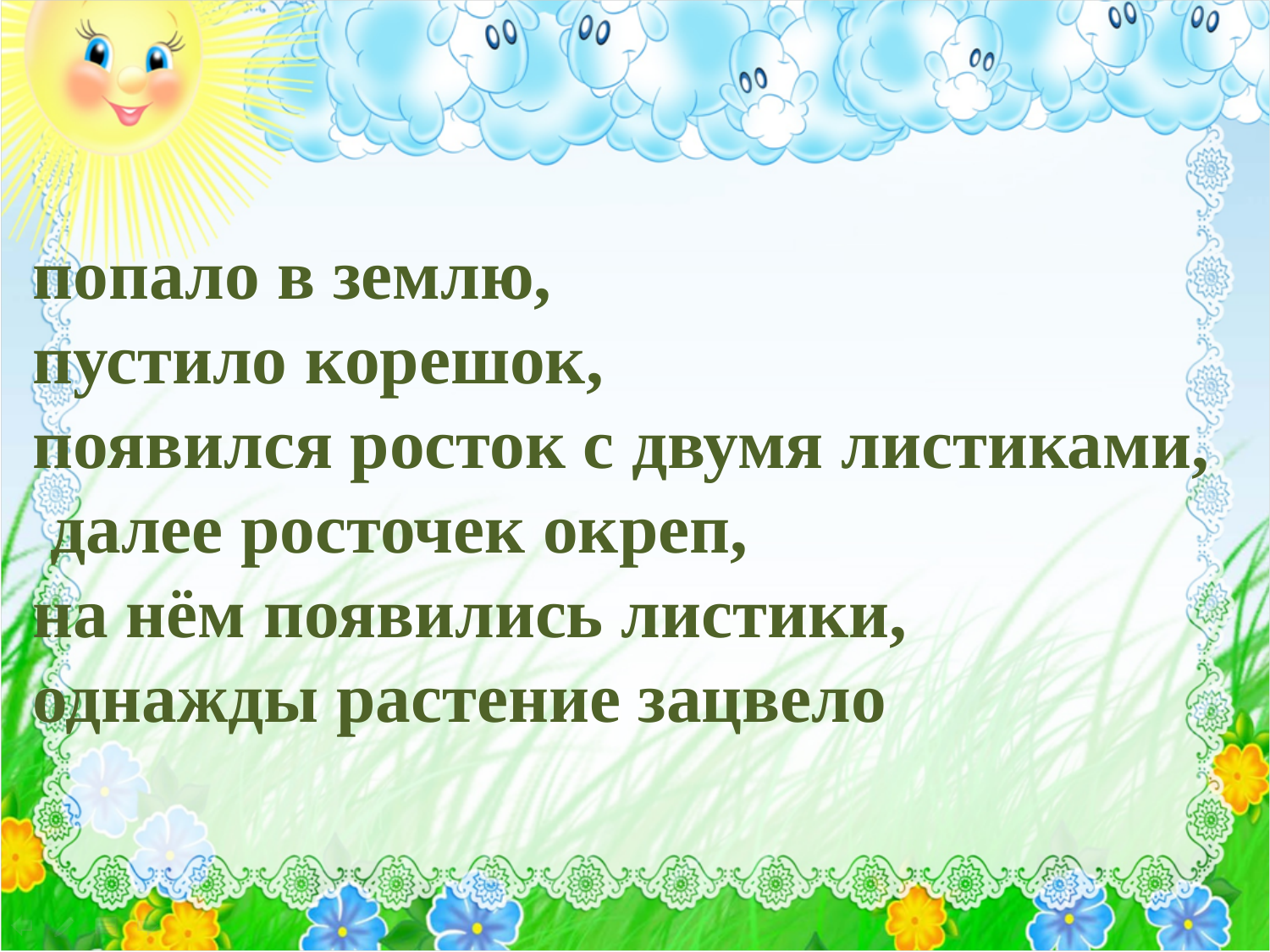

попало в землю,
пустило корешок,
появился росток с двумя листиками,
 далее росточек окреп,
на нём появились листики,
однажды растение зацвело